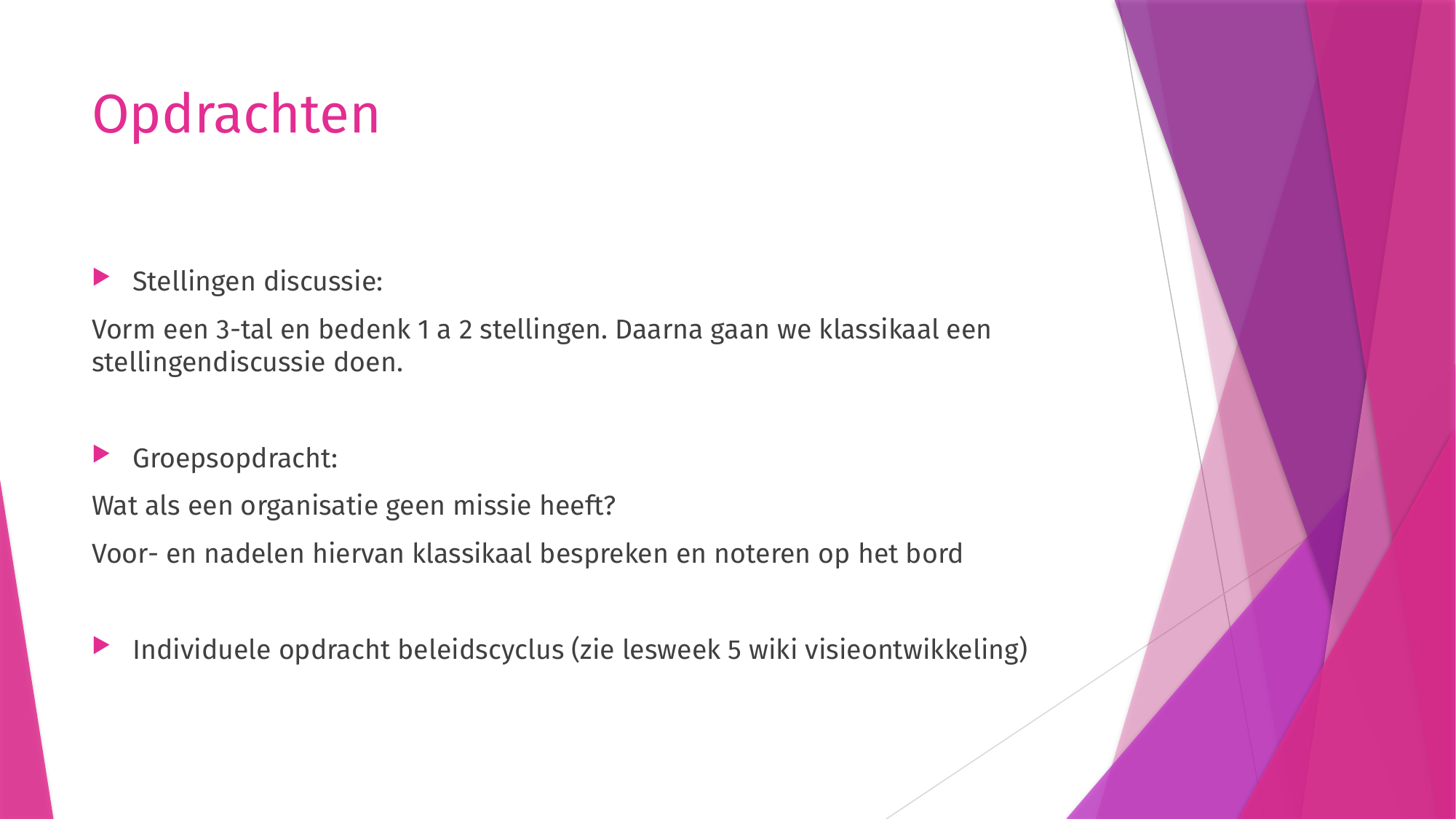

# Opdrachten
Stellingen discussie:
Vorm een 3-tal en bedenk 1 a 2 stellingen. Daarna gaan we klassikaal een stellingendiscussie doen.

Groepsopdracht:
Wat als een organisatie geen missie heeft?
Voor- en nadelen hiervan klassikaal bespreken en noteren op het bord

Individuele opdracht beleidscyclus (zie lesweek 5 wiki visieontwikkeling)